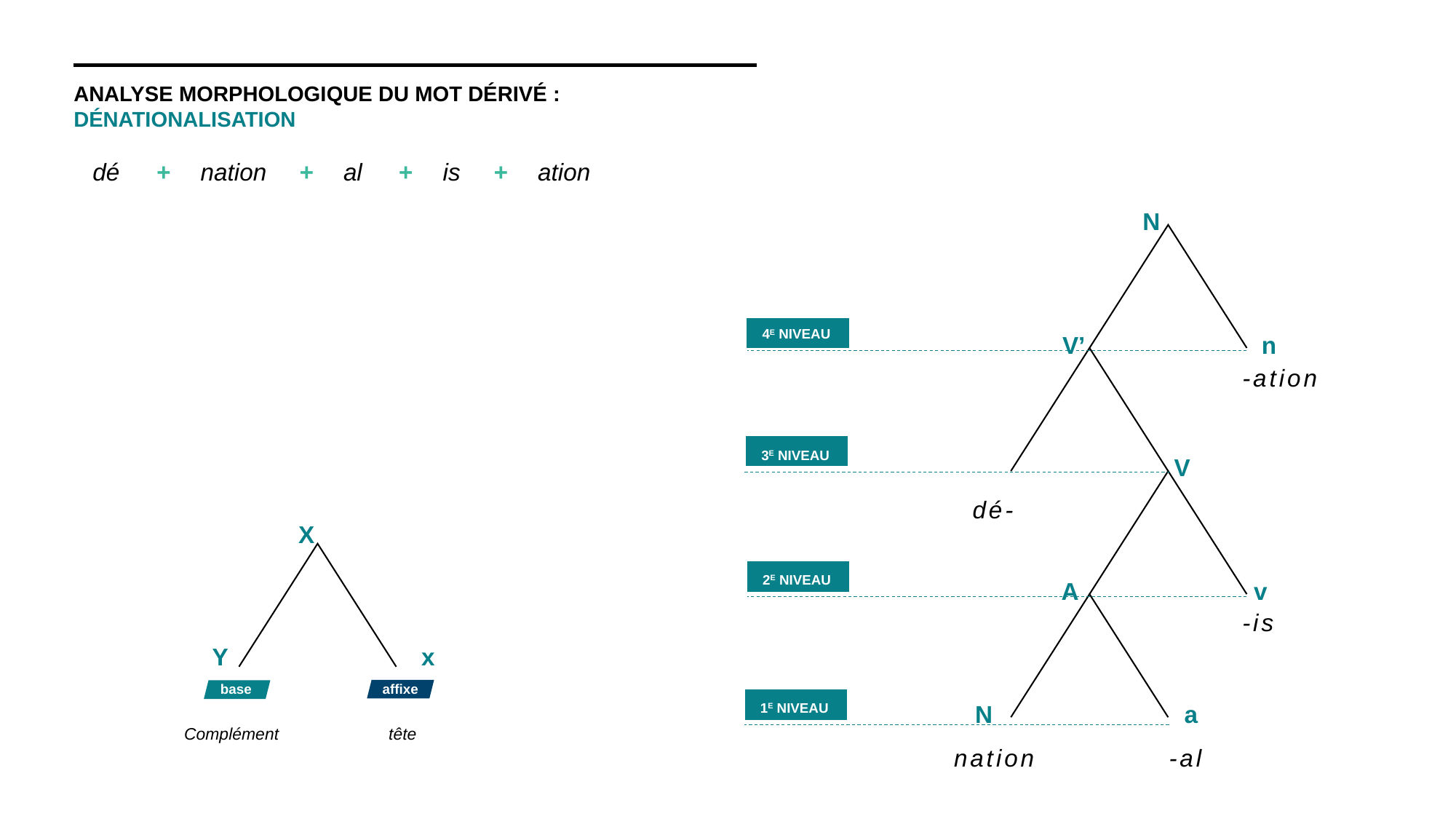

ANALYSE MORPHOLOGIQUE DU MOT DÉRIVÉ : DÉNATIONALISATION
dé
+
nation
+
al
+
is
+
ation
N

V’
n

4e niveau

-ation
V

3e niveau

dé-
X

A
v

2e niveau

-is
Y
x
base

affixe

N
a

1e niveau
Complément
tête
nation
-al